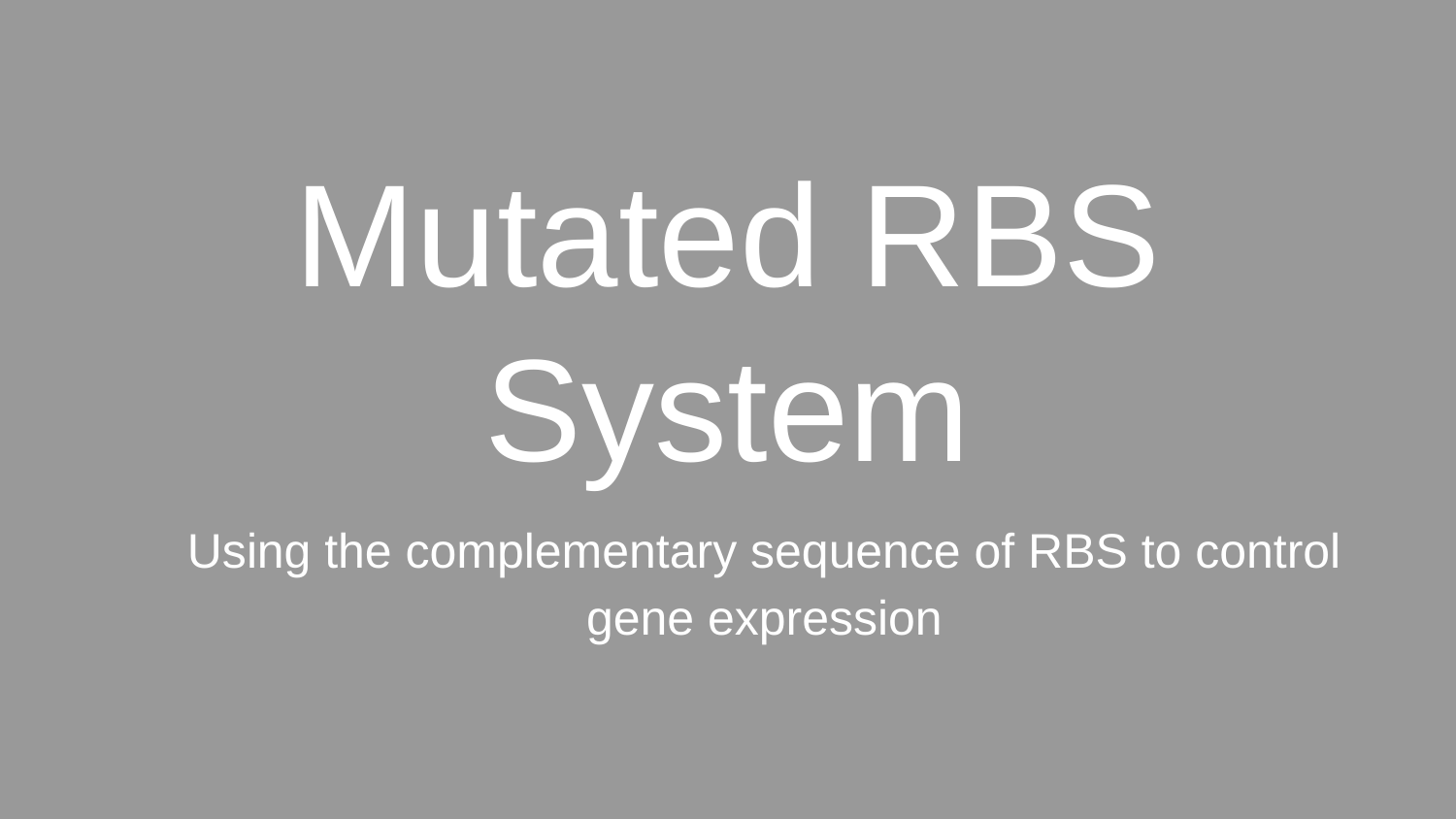

Mutated RBS System
Using the complementary sequence of RBS to control gene expression